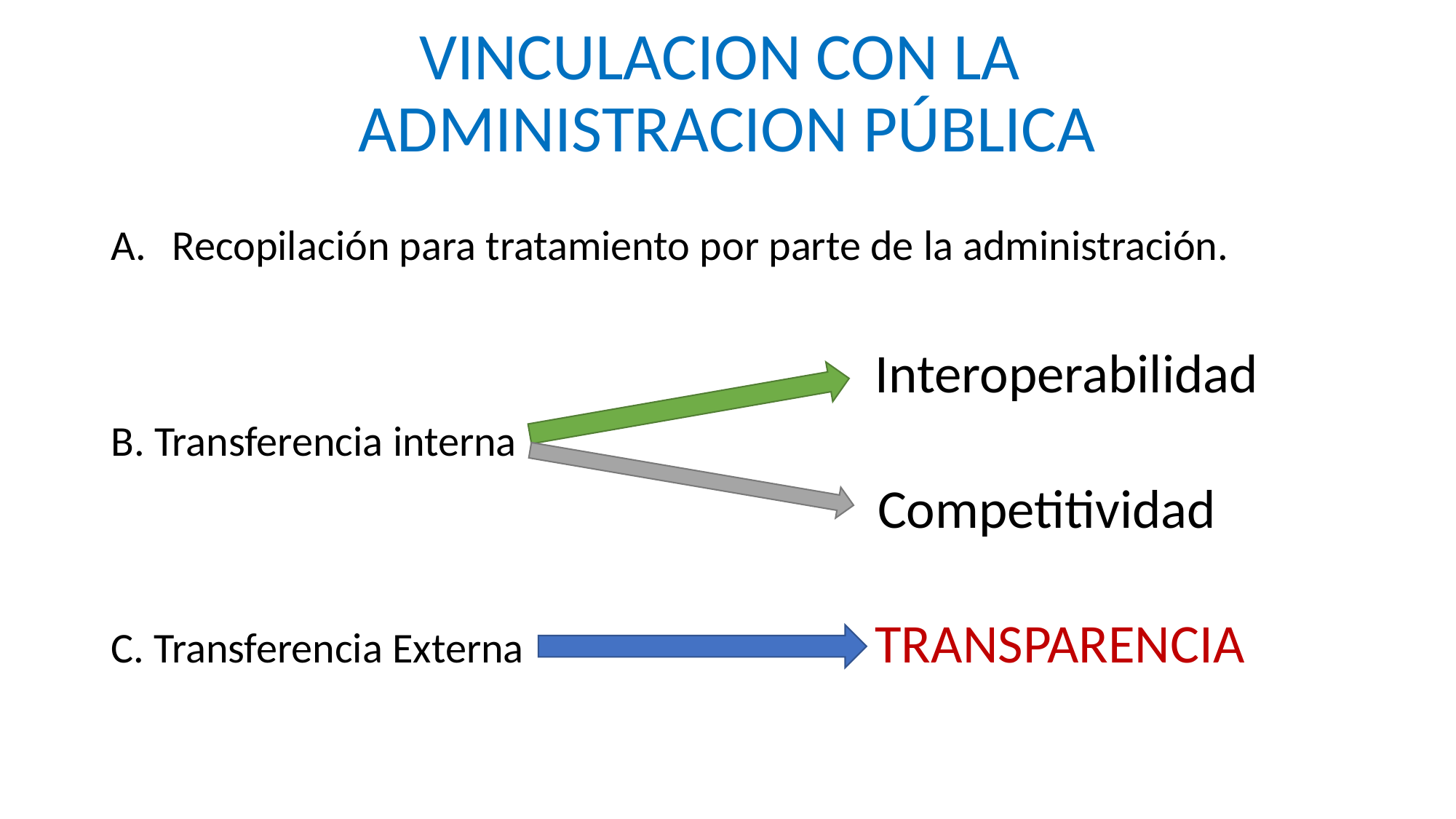

# VINCULACION CON LA ADMINISTRACION PÚBLICA
Recopilación para tratamiento por parte de la administración.

							Interoperabilidad
B. Transferencia interna
						Competitividad

C. Transferencia Externa 				TRANSPARENCIA